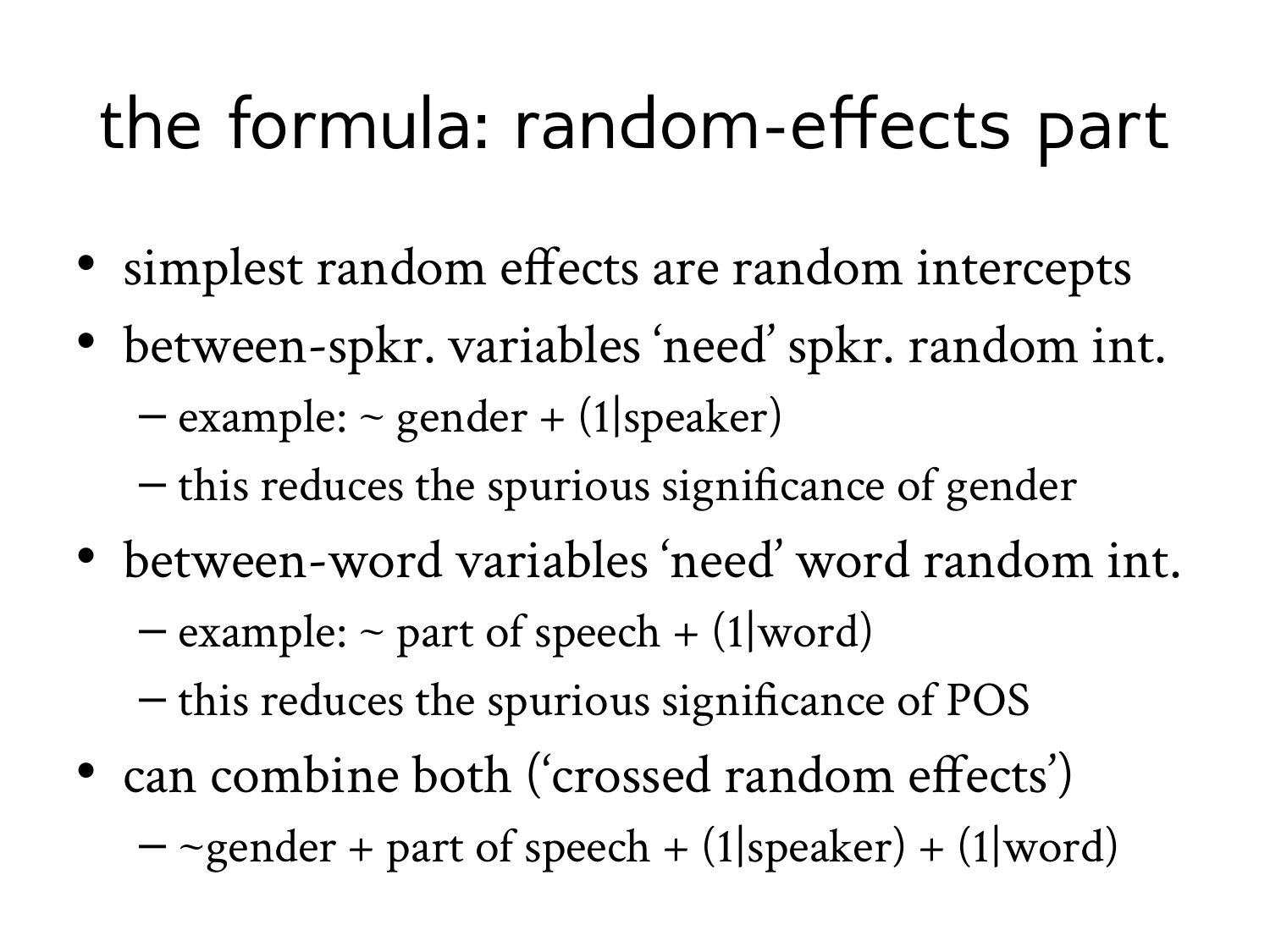

# the formula: random-effects part
simplest random effects are random intercepts
between-spkr. variables ‘need’ spkr. random int.
example: ~ gender + (1|speaker)
this reduces the spurious significance of gender
between-word variables ‘need’ word random int.
example: ~ part of speech + (1|word)
this reduces the spurious significance of POS
can combine both (‘crossed random effects’)
~gender + part of speech + (1|speaker) + (1|word)